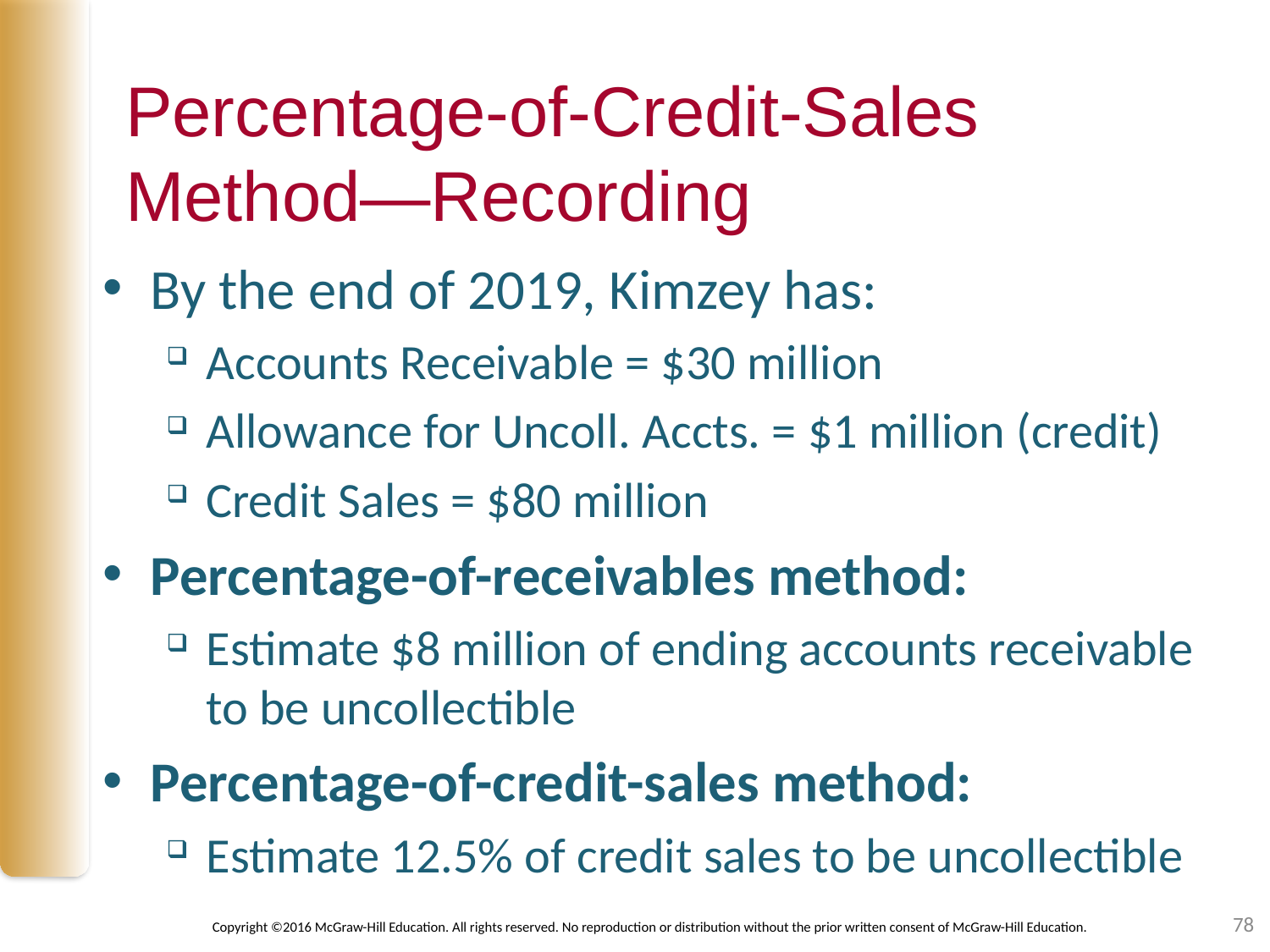

# Percentage-of-Credit-Sales Method—Recording
By the end of 2019, Kimzey has:
Accounts Receivable = $30 million
Allowance for Uncoll. Accts. = $1 million (credit)
Credit Sales = $80 million
Percentage-of-receivables method:
Estimate $8 million of ending accounts receivable to be uncollectible
Percentage-of-credit-sales method:
Estimate 12.5% of credit sales to be uncollectible
78
Copyright ©2016 McGraw-Hill Education. All rights reserved. No reproduction or distribution without the prior written consent of McGraw-Hill Education.